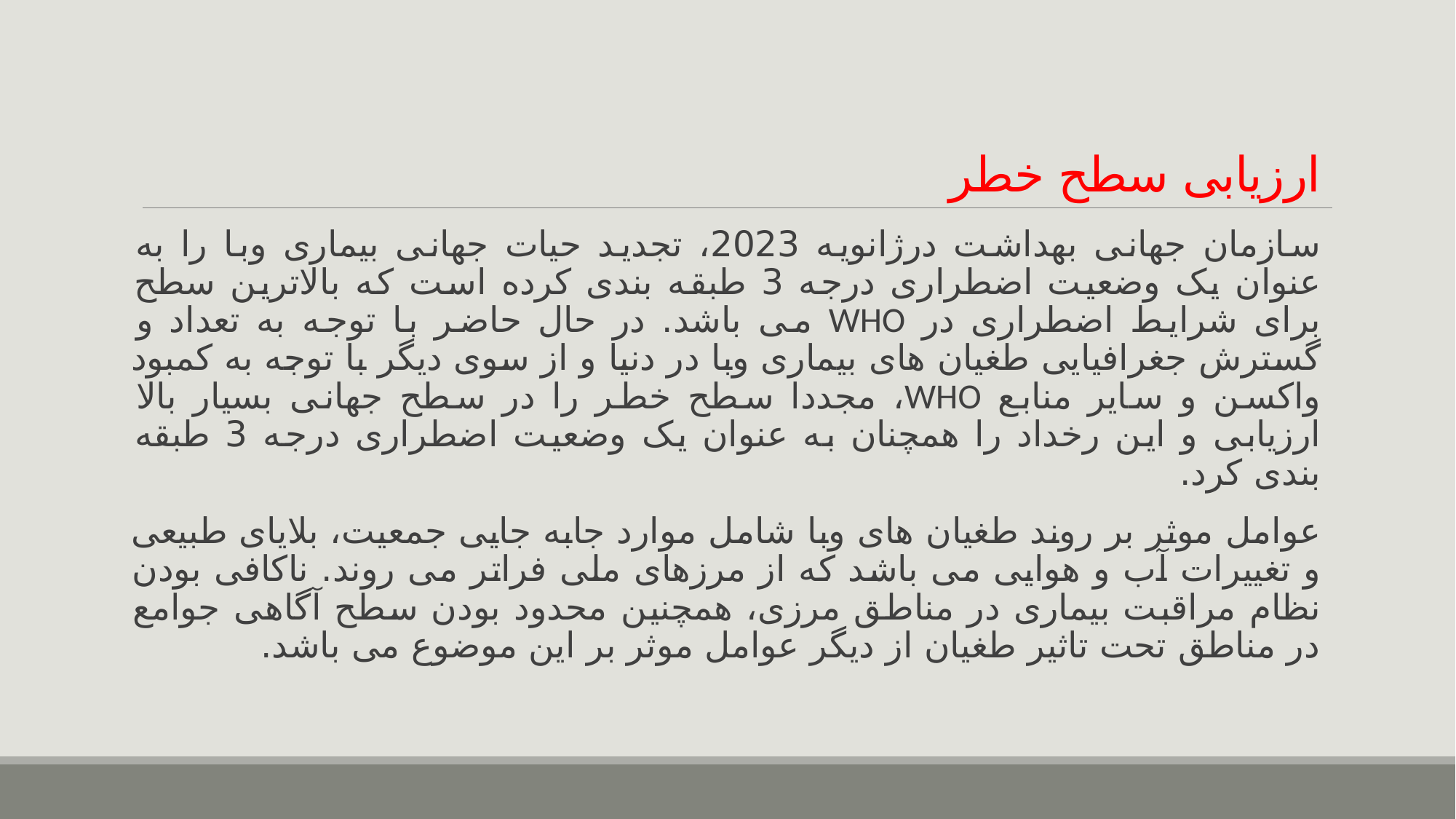

# ارزیابی سطح خطر
سازمان جهانی بهداشت درژانویه 2023، تجدید حیات جهانی بیماری وبا را به عنوان یک وضعیت اضطراری درجه 3 طبقه بندی کرده است که بالاترین سطح برای شرایط اضطراری در WHO می باشد. در حال حاضر با توجه به تعداد و گسترش جغرافیایی طغیان های بیماری وبا در دنیا و از سوی دیگر با توجه به کمبود واکسن و سایر منابع WHO، مجددا سطح خطر را در سطح جهانی بسیار بالا ارزیابی و این رخداد را همچنان به عنوان یک وضعیت اضطراری درجه 3 طبقه بندی کرد.
عوامل موثر بر روند طغیان های وبا شامل موارد جابه جایی جمعیت، بلایای طبیعی و تغییرات آب و هوایی می باشد که از مرزهای ملی فراتر می روند. ناکافی بودن نظام مراقبت بیماری در مناطق مرزی، همچنین محدود بودن سطح آگاهی جوامع در مناطق تحت تاثیر طغیان از دیگر عوامل موثر بر این موضوع می باشد.